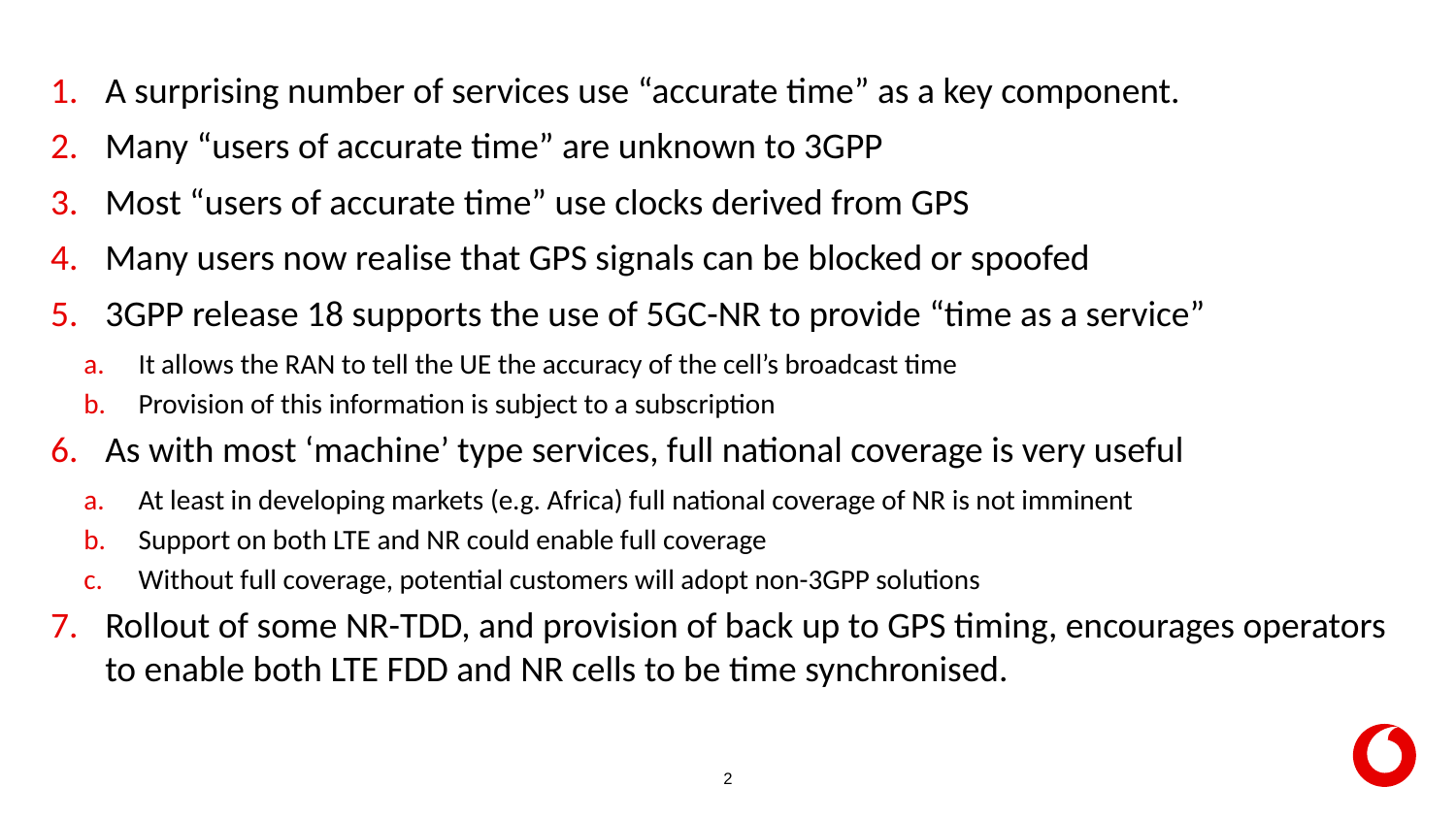

A surprising number of services use “accurate time” as a key component.
Many “users of accurate time” are unknown to 3GPP
Most “users of accurate time” use clocks derived from GPS
Many users now realise that GPS signals can be blocked or spoofed
3GPP release 18 supports the use of 5GC-NR to provide “time as a service”
It allows the RAN to tell the UE the accuracy of the cell’s broadcast time
Provision of this information is subject to a subscription
As with most ‘machine’ type services, full national coverage is very useful
At least in developing markets (e.g. Africa) full national coverage of NR is not imminent
Support on both LTE and NR could enable full coverage
Without full coverage, potential customers will adopt non-3GPP solutions
Rollout of some NR-TDD, and provision of back up to GPS timing, encourages operators to enable both LTE FDD and NR cells to be time synchronised.

2